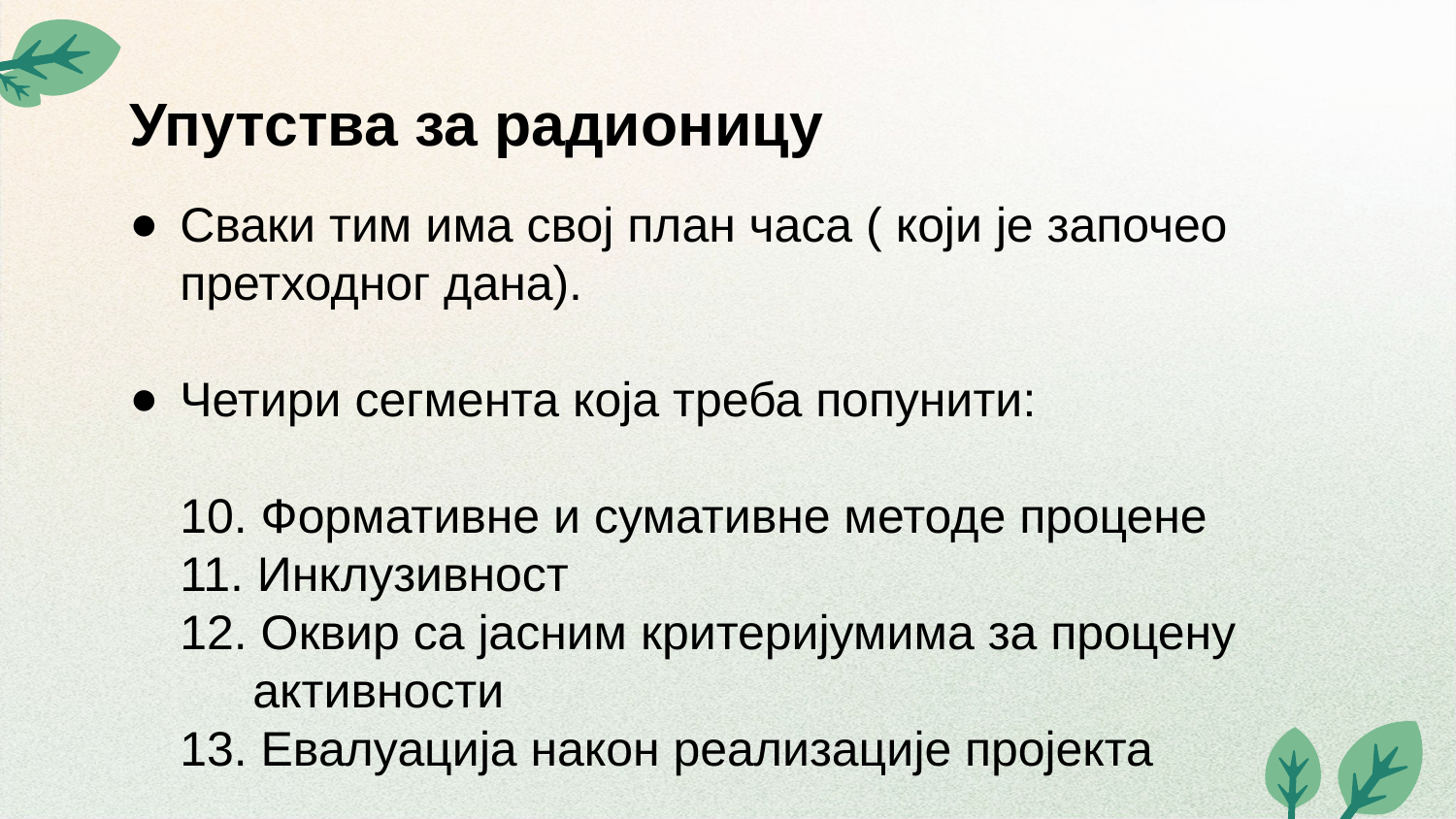

# Упутства за радионицу
Сваки тим има свој план часа ( који је започео претходног дана).

Четири сегмента која треба попунити:

10. Формативне и сумативне методе процене
11. Инклузивност
12. Оквир са јасним критеријумима за процену активности
13. Евалуација након реализације пројекта